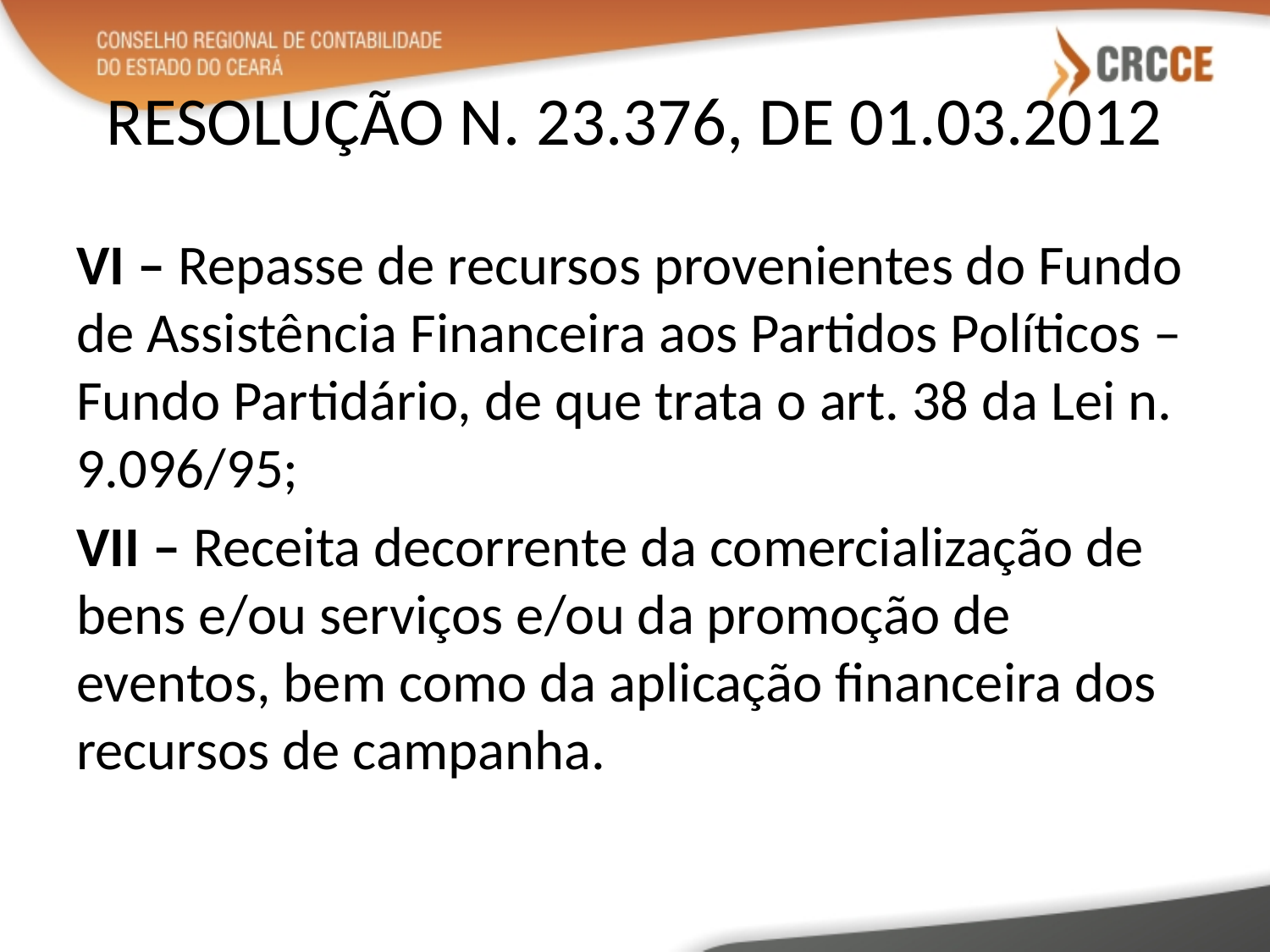

# RESOLUÇÃO N. 23.376, DE 01.03.2012
VI – Repasse de recursos provenientes do Fundo de Assistência Financeira aos Partidos Políticos – Fundo Partidário, de que trata o art. 38 da Lei n. 9.096/95;
VII – Receita decorrente da comercialização de bens e/ou serviços e/ou da promoção de eventos, bem como da aplicação financeira dos recursos de campanha.